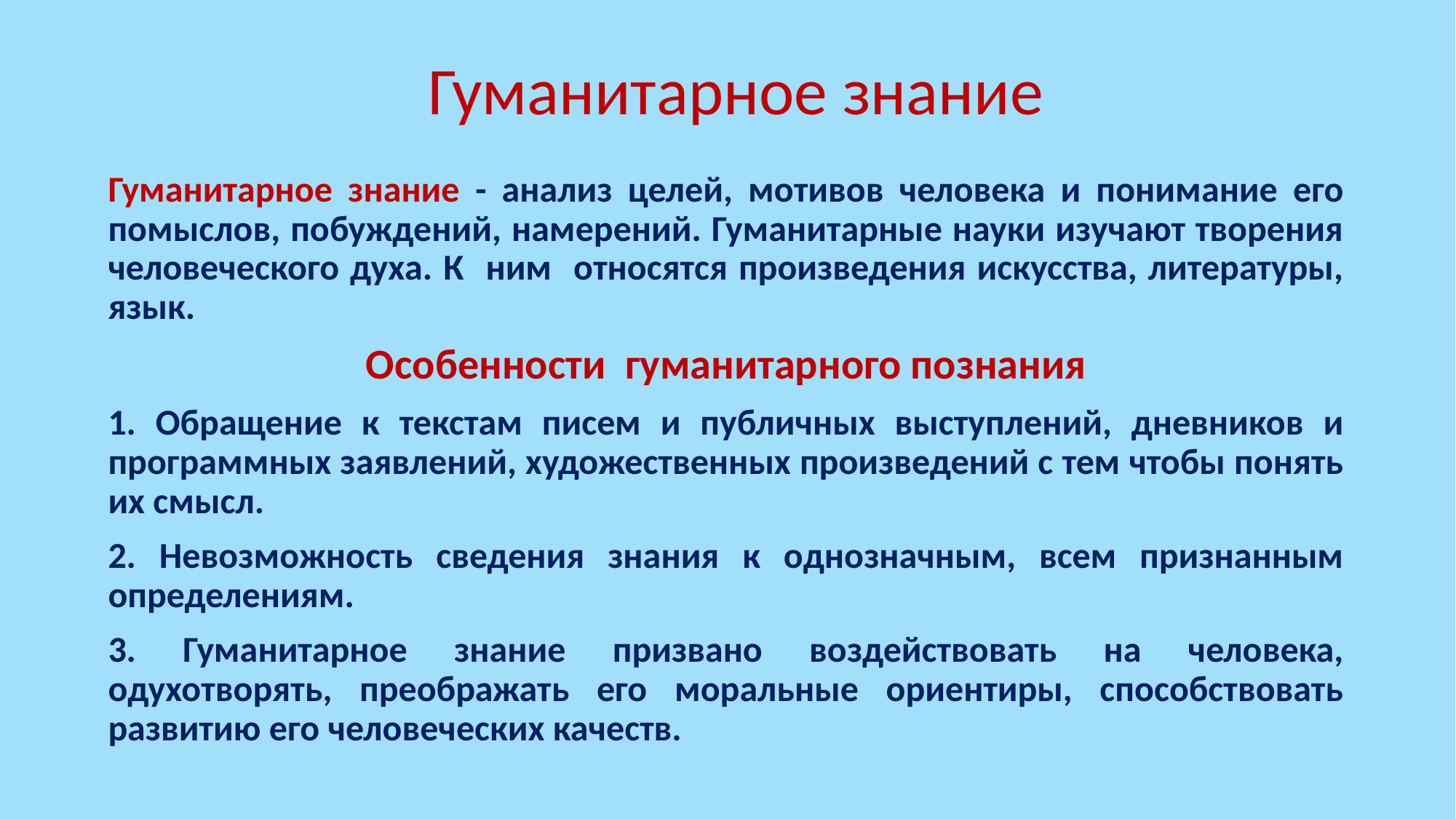

# Гуманитарное знание
Гуманитарное знание - анализ целей, мотивов человека и понимание его помыслов, побуждений, намерений. Гуманитарные науки изучают творения человеческого духа. К  ним  относятся произведения искусства, литературы, язык.
Особенности  гуманитарного познания
1. Обращение к текстам писем и публичных выступлений, дневников и программных заявлений, художественных произведений с тем чтобы понять их смысл.
2. Невозможность сведения знания к однозначным, всем признанным определениям.
3. Гуманитарное знание призвано воздействовать на человека, одухотворять, преображать его моральные ориентиры, способствовать развитию его человеческих качеств.